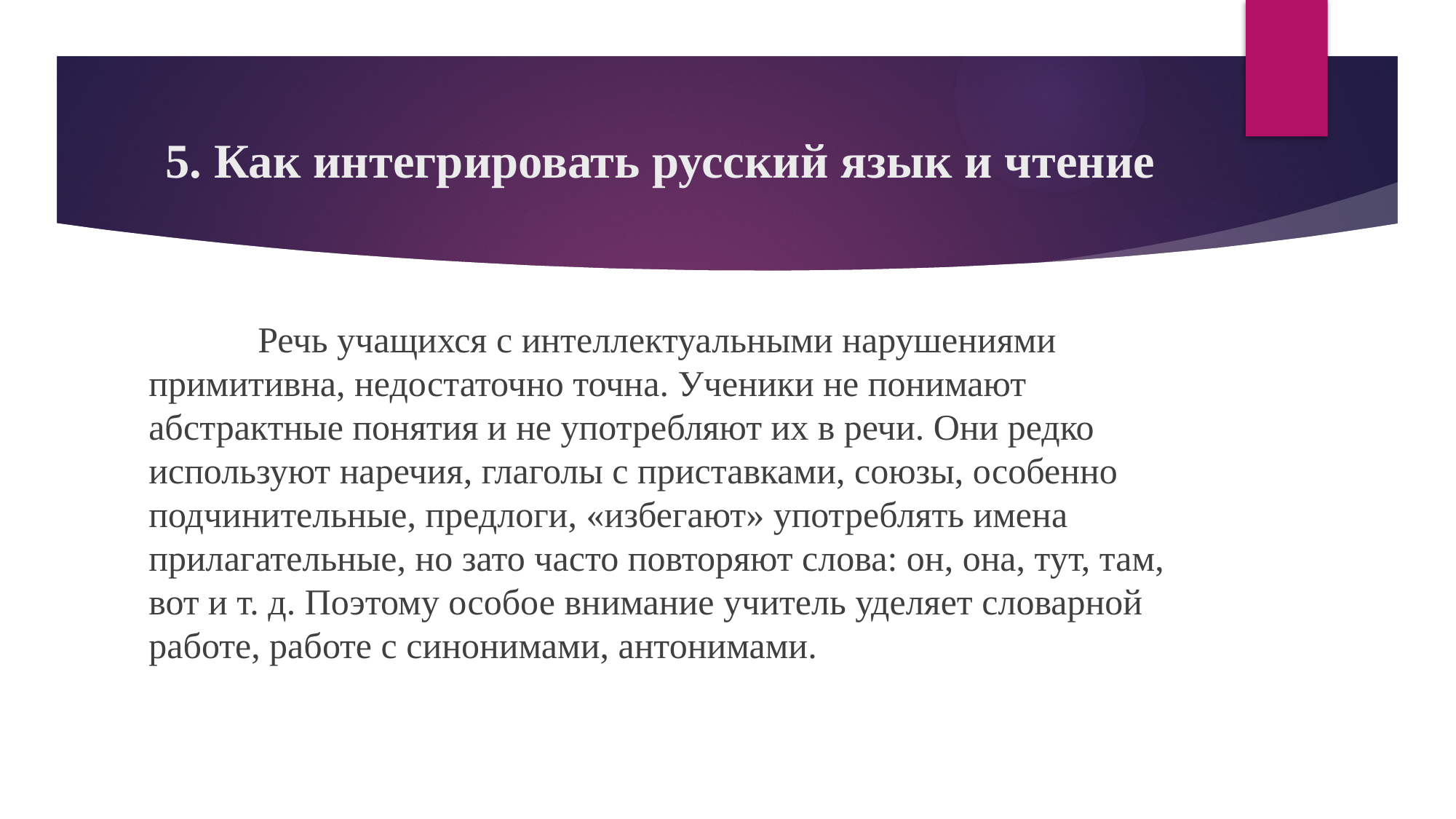

# 5. Как интегрировать русский язык и чтение
	Речь учащихся с интеллектуальными нарушениями примитивна, недостаточно точна. Ученики не понимают абстрактные понятия и не употребляют их в речи. Они редко используют наречия, глаголы с приставками, союзы, особенно подчинительные, предлоги, «избегают» употреблять имена прилагательные, но зато часто повторяют слова: он, она, тут, там, вот и т. д. Поэтому особое внимание учитель уделяет словарной работе, работе с синонимами, антонимами.